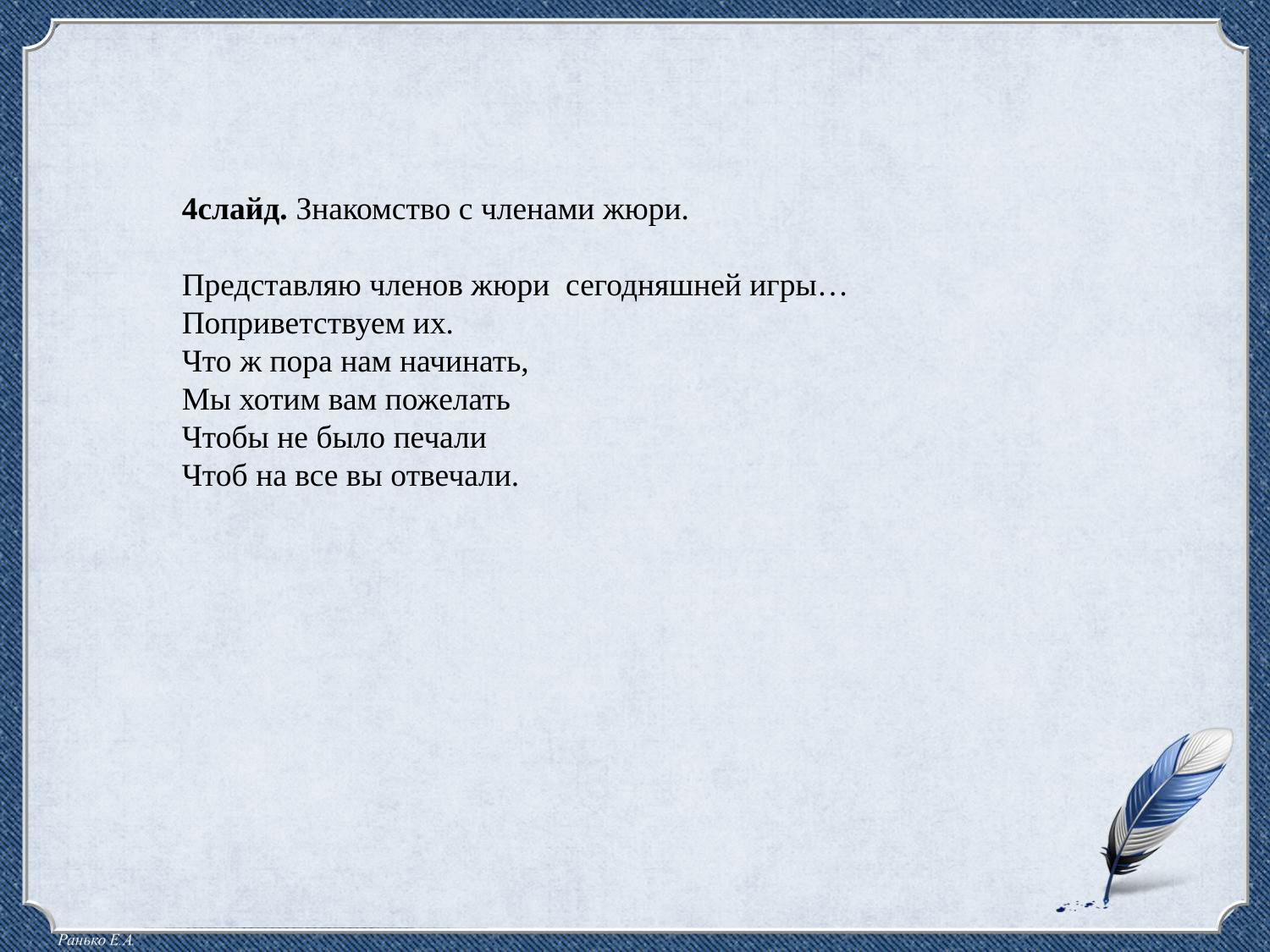

4слайд. Знакомство с членами жюри.

Представляю членов жюри  сегодняшней игры…
Поприветствуем их.
Что ж пора нам начинать,
Мы хотим вам пожелать
Чтобы не было печали
Чтоб на все вы отвечали.